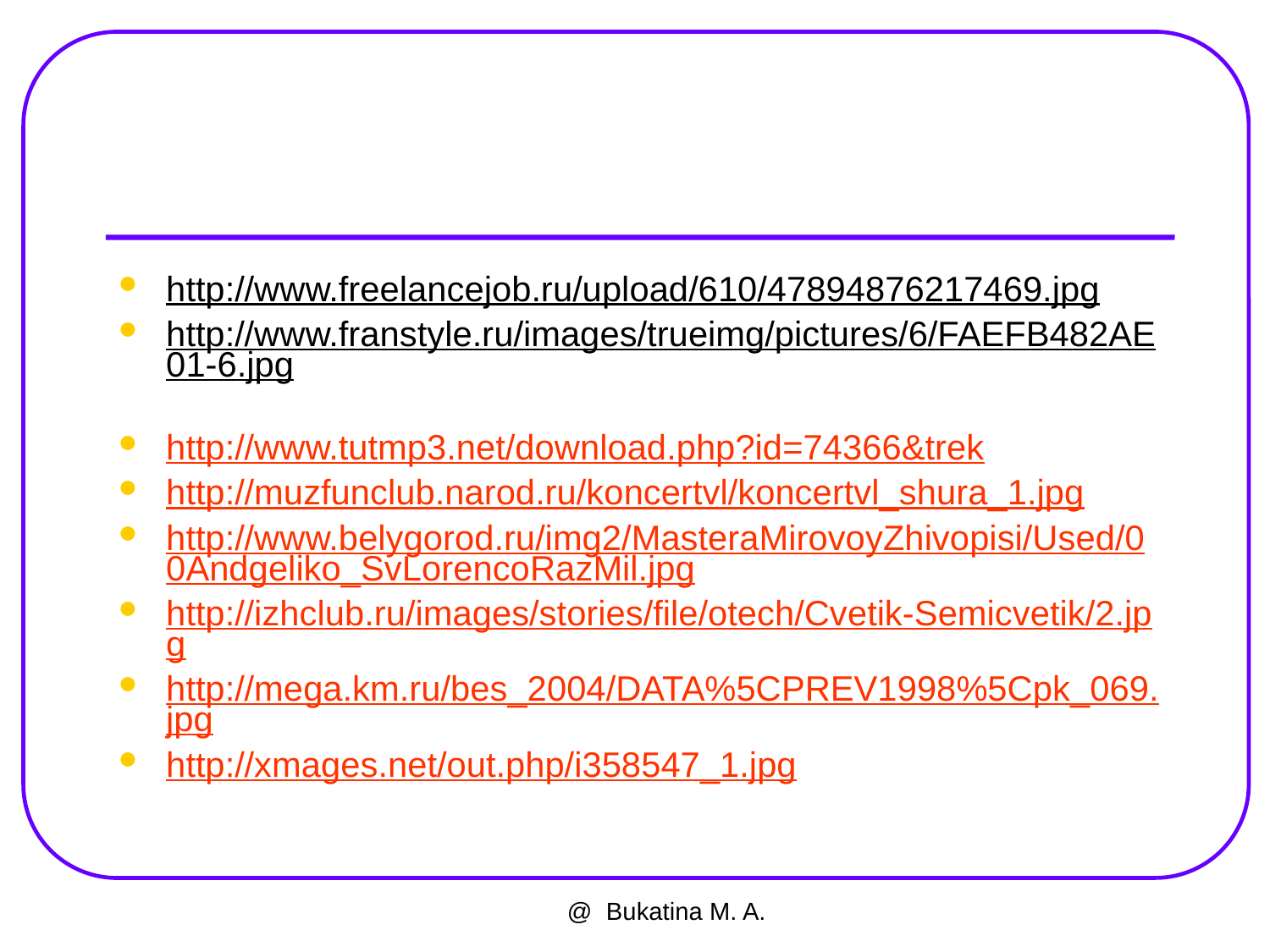

#
http://www.freelancejob.ru/upload/610/47894876217469.jpg
http://www.franstyle.ru/images/trueimg/pictures/6/FAEFB482AE01-6.jpg
http://www.tutmp3.net/download.php?id=74366&trek
http://muzfunclub.narod.ru/koncertvl/koncertvl_shura_1.jpg
http://www.belygorod.ru/img2/MasteraMirovoyZhivopisi/Used/00Andgeliko_SvLorencoRazMil.jpg
http://izhclub.ru/images/stories/file/otech/Cvetik-Semicvetik/2.jpg
http://mega.km.ru/bes_2004/DATA%5CPREV1998%5Cpk_069.jpg
http://xmages.net/out.php/i358547_1.jpg

@  Bukatina M. A.